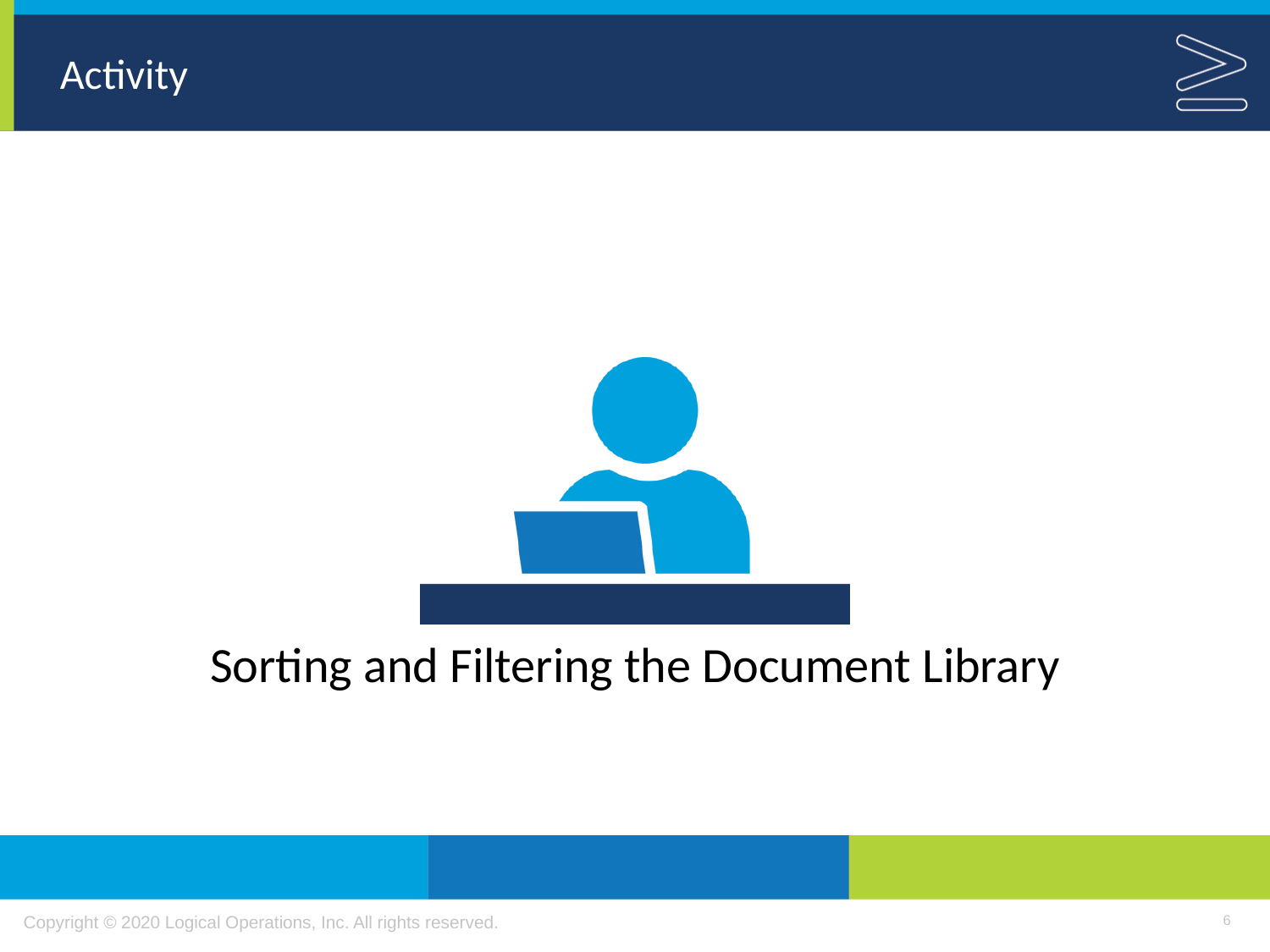

Sorting and Filtering the Document Library
6